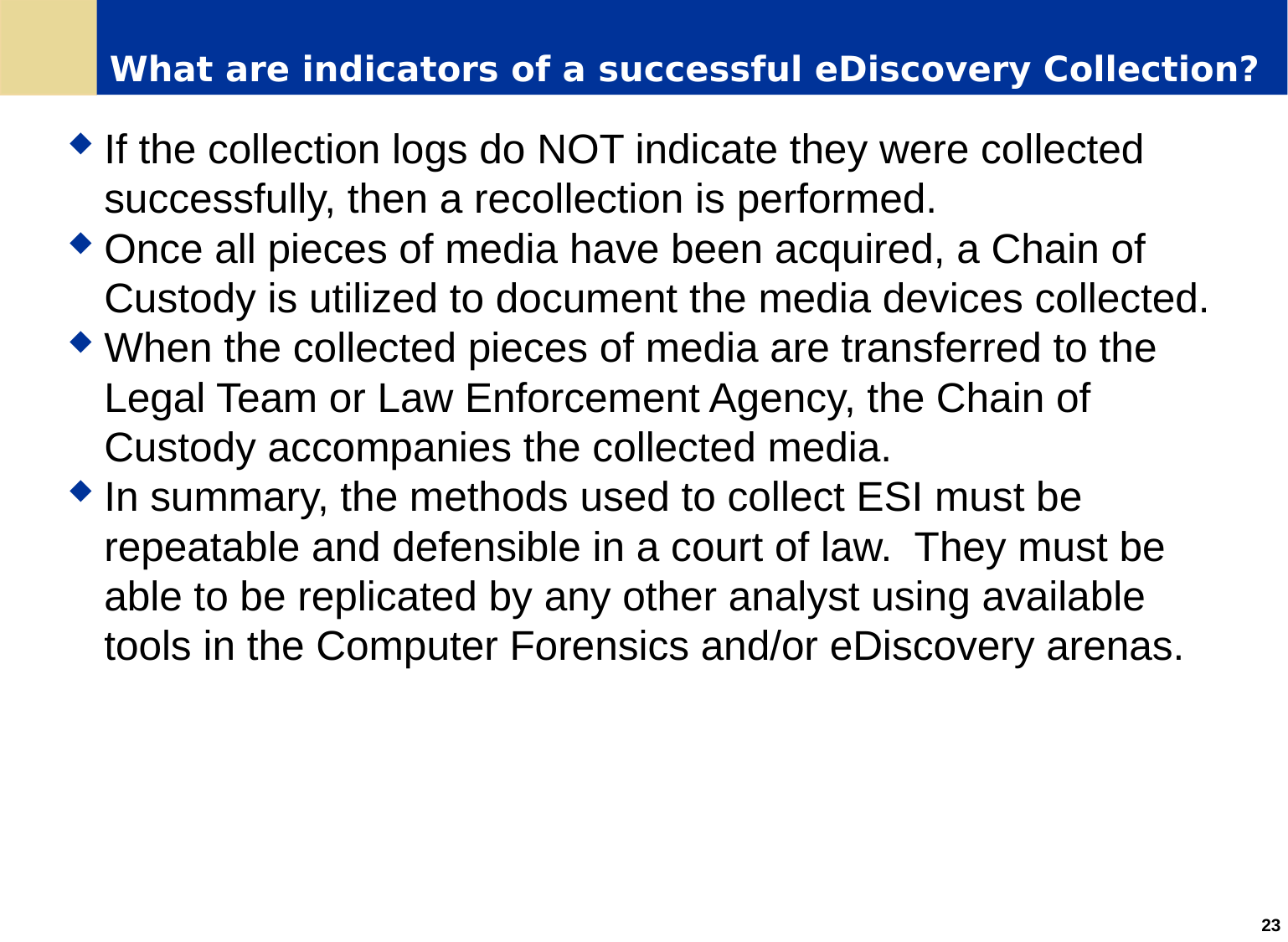

# What are indicators of a successful eDiscovery Collection?
If the collection logs do NOT indicate they were collected successfully, then a recollection is performed.
Once all pieces of media have been acquired, a Chain of Custody is utilized to document the media devices collected.
When the collected pieces of media are transferred to the Legal Team or Law Enforcement Agency, the Chain of Custody accompanies the collected media.
In summary, the methods used to collect ESI must be repeatable and defensible in a court of law.  They must be able to be replicated by any other analyst using available tools in the Computer Forensics and/or eDiscovery arenas.
23